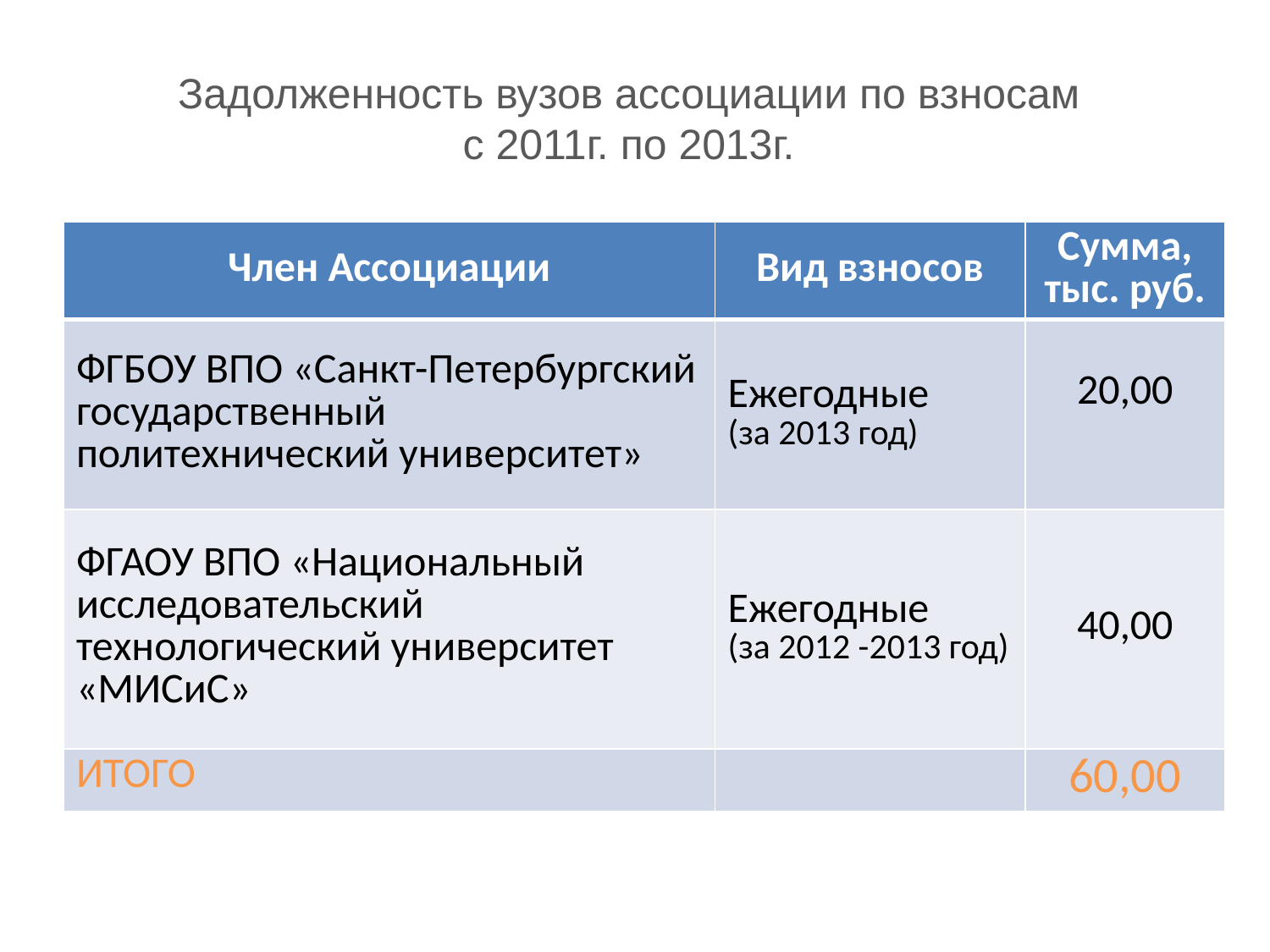

# Задолженность вузов ассоциации по взносам с 2011г. по 2013г.
| Член Ассоциации | Вид взносов | Сумма, тыс. руб. |
| --- | --- | --- |
| ФГБОУ ВПО «Санкт-Петербургский государственный политехнический университет» | Ежегодные (за 2013 год) | 20,00 |
| ФГАОУ ВПО «Национальный исследовательский технологический университет «МИСиС» | Ежегодные (за 2012 -2013 год) | 40,00 |
| ИТОГО |  | 60,00 |